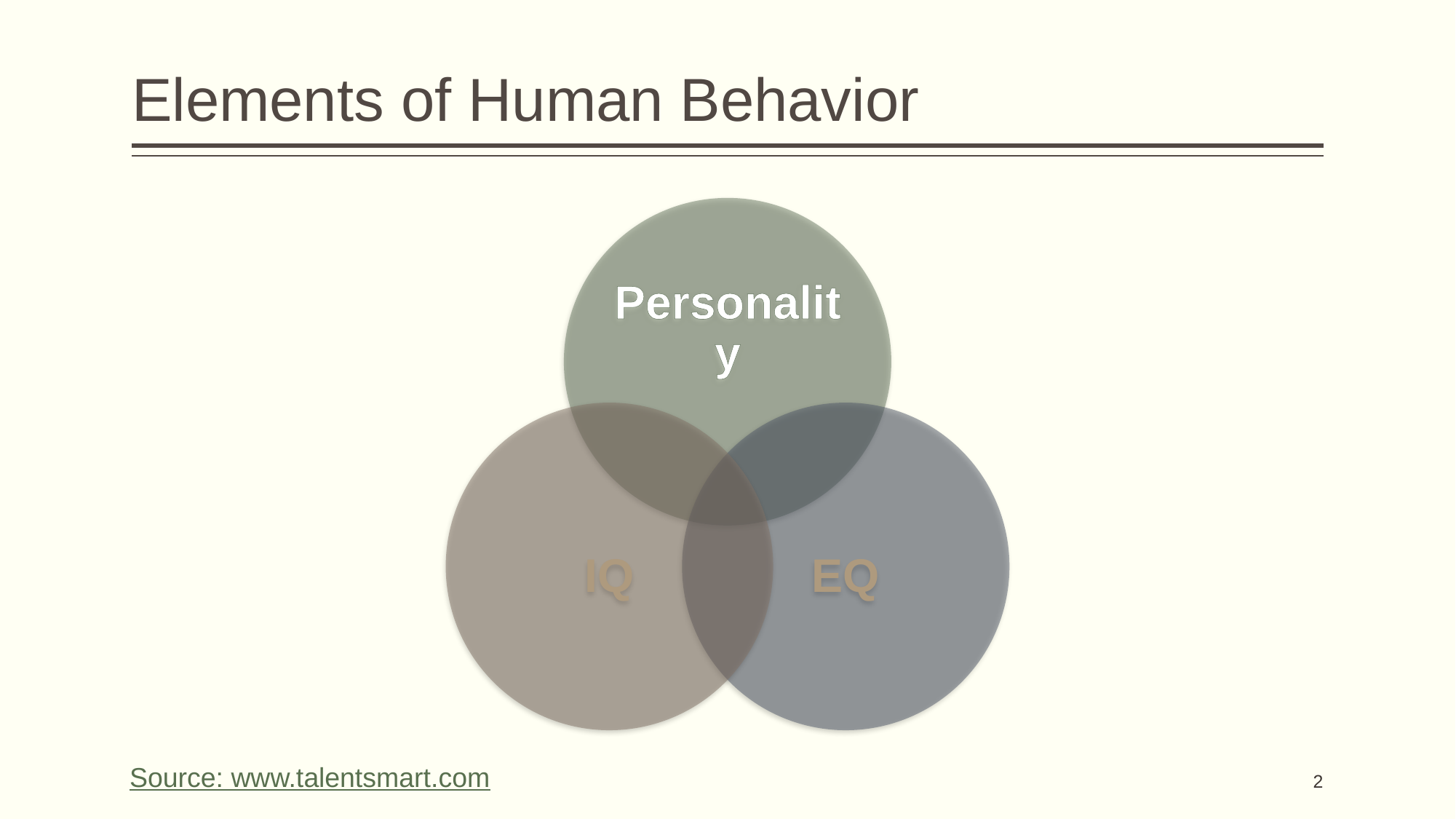

# Elements of Human Behavior
Personality
EQ
IQ
Source: www.talentsmart.com
2